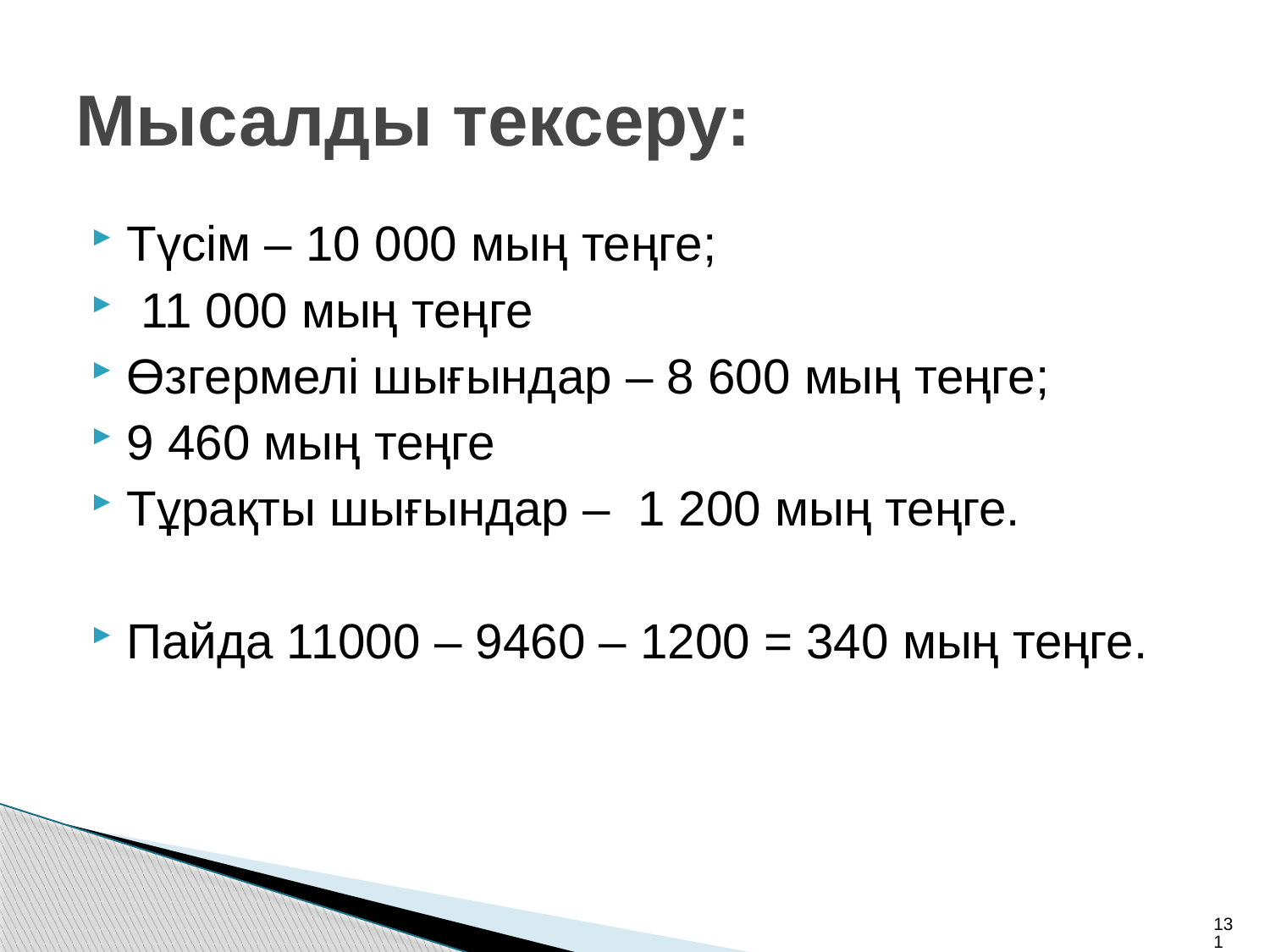

# Мысалды тексеру:
Түсім – 10 000 мың теңге;
 11 000 мың теңге
Өзгермелі шығындар – 8 600 мың теңге;
9 460 мың теңге
Тұрақты шығындар –  1 200 мың теңге.

Пайда 11000 – 9460 – 1200 = 340 мың теңге.

131